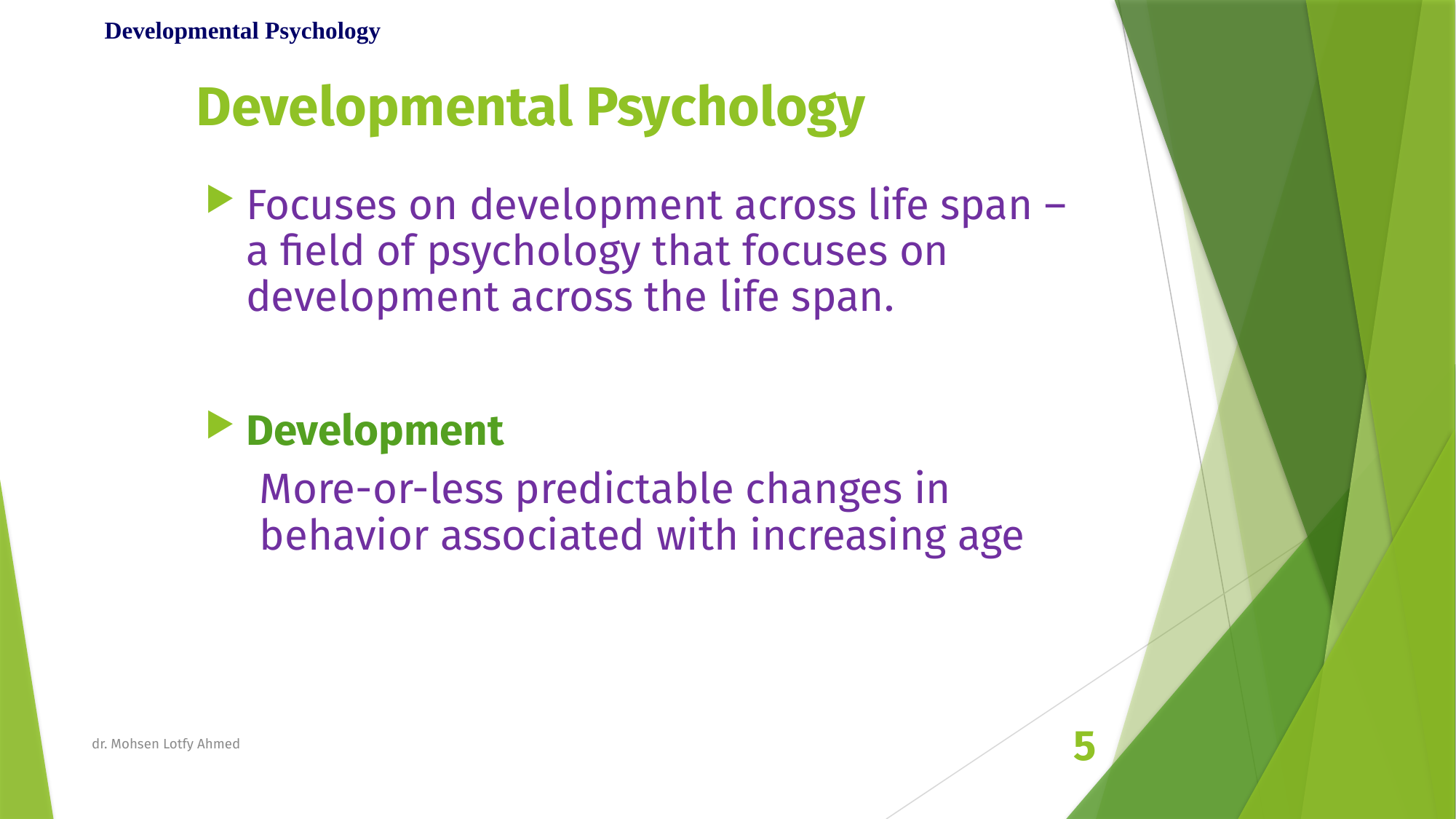

Developmental Psychology
# Developmental Psychology
Focuses on development across life span – a field of psychology that focuses on development across the life span.

Development
More-or-less predictable changes in behavior associated with increasing age
dr. Mohsen Lotfy Ahmed
5